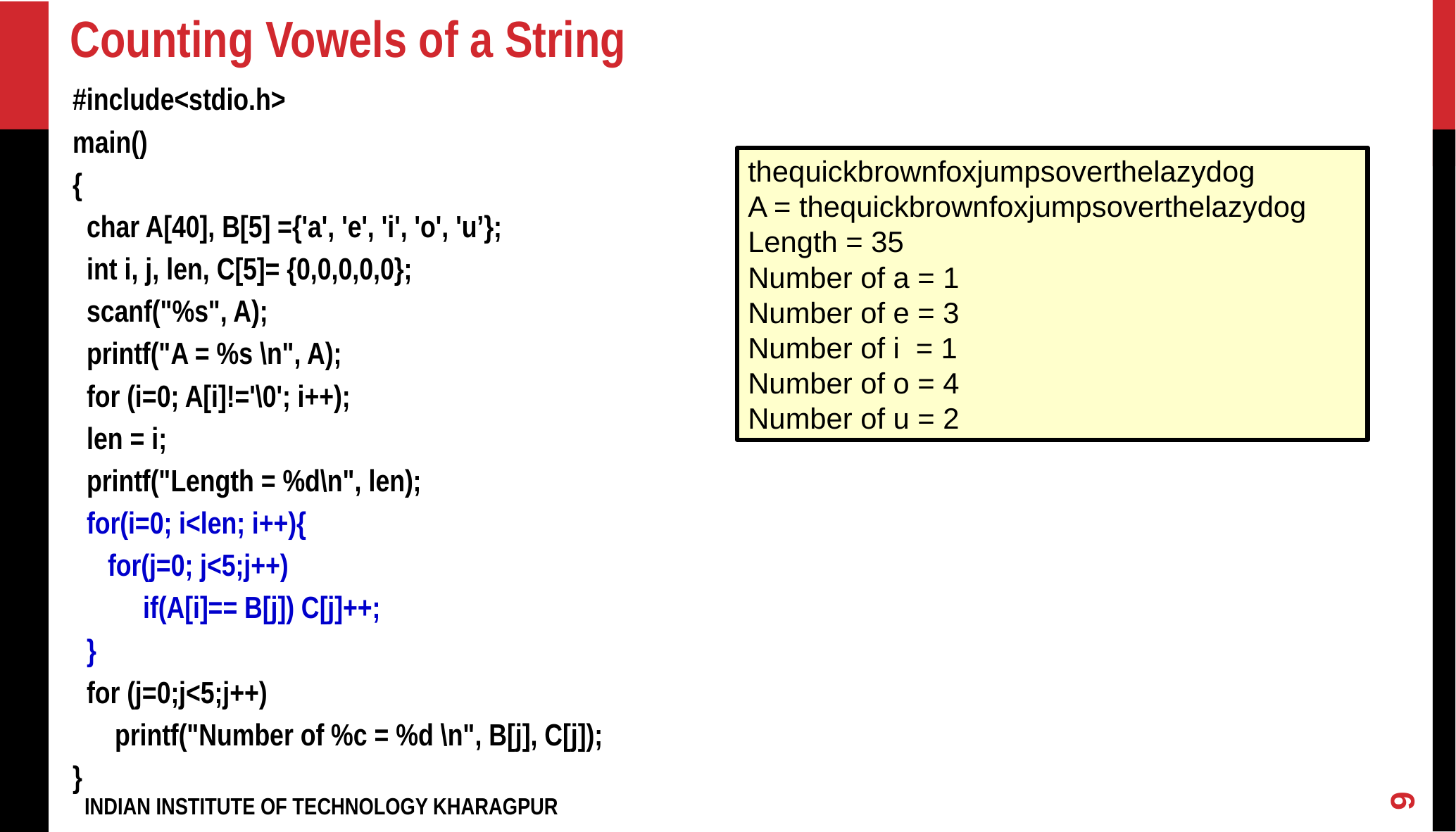

# Counting Vowels of a String
#include<stdio.h>
main()
{
  char A[40], B[5] ={'a', 'e', 'i', 'o', 'u’};
  int i, j, len, C[5]= {0,0,0,0,0};
  scanf("%s", A);
  printf("A = %s \n", A);
  for (i=0; A[i]!='\0'; i++);
  len = i;
  printf("Length = %d\n", len);
  for(i=0; i<len; i++){
     for(j=0; j<5;j++)
          if(A[i]== B[j]) C[j]++;
  }
  for (j=0;j<5;j++)
      printf("Number of %c = %d \n", B[j], C[j]);
}
thequickbrownfoxjumpsoverthelazydog
A = thequickbrownfoxjumpsoverthelazydog
Length = 35
Number of a = 1
Number of e = 3
Number of i  = 1
Number of o = 4
Number of u = 2
9
INDIAN INSTITUTE OF TECHNOLOGY KHARAGPUR